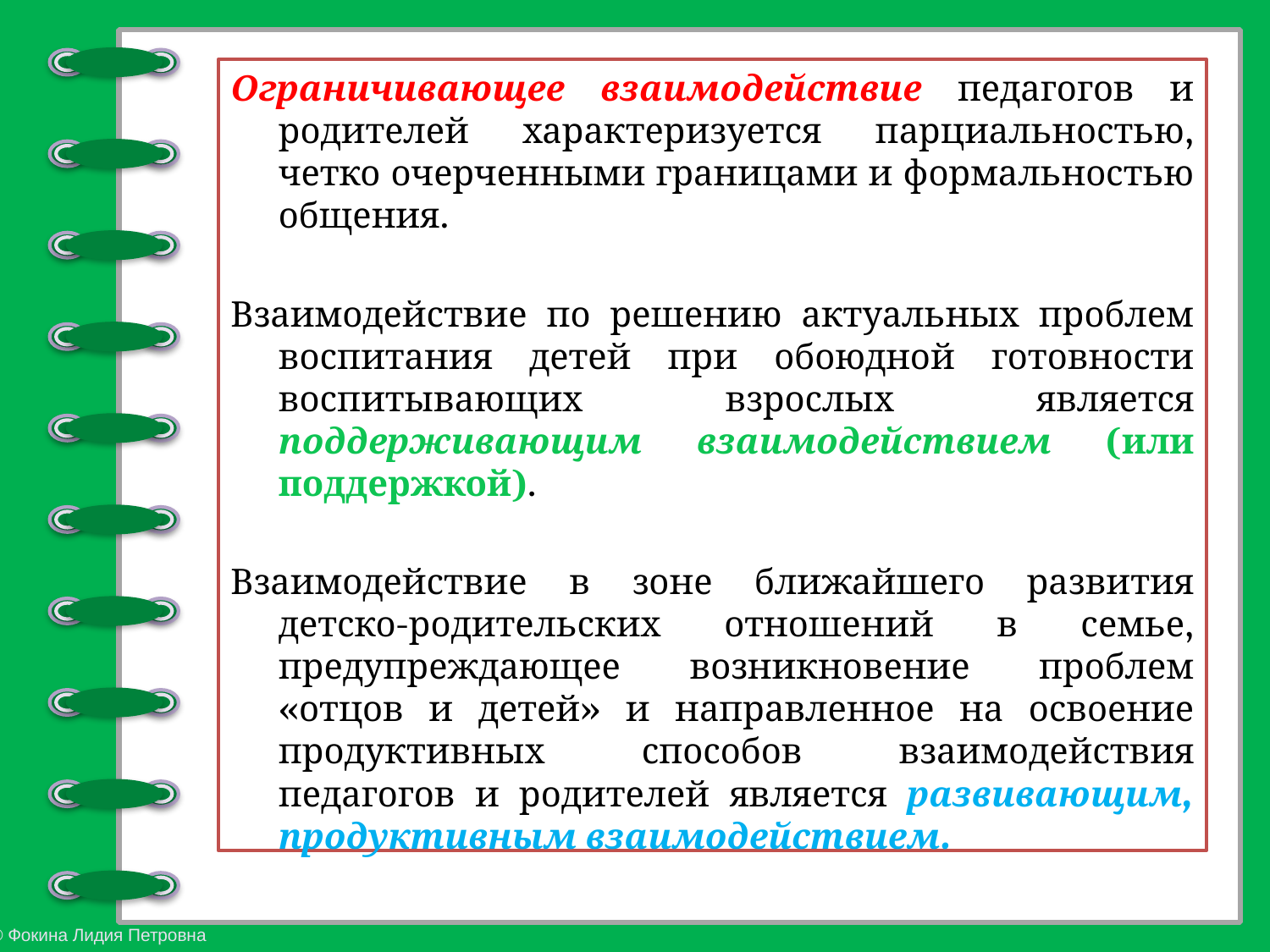

Ограничивающее взаимодействие педагогов и родителей характеризуется парциальностью, четко очерченными границами и формальностью общения.

Взаимодействие по решению актуальных проблем воспитания детей при обоюдной готовности воспитывающих взрослых является поддерживающим взаимодействием (или поддержкой).

Взаимодействие в зоне ближайшего развития детско-родительских отношений в семье, предупреждающее возникновение проблем «отцов и детей» и направленное на освоение продуктивных способов взаимодействия педагогов и родителей является развивающим, продуктивным взаимодействием.